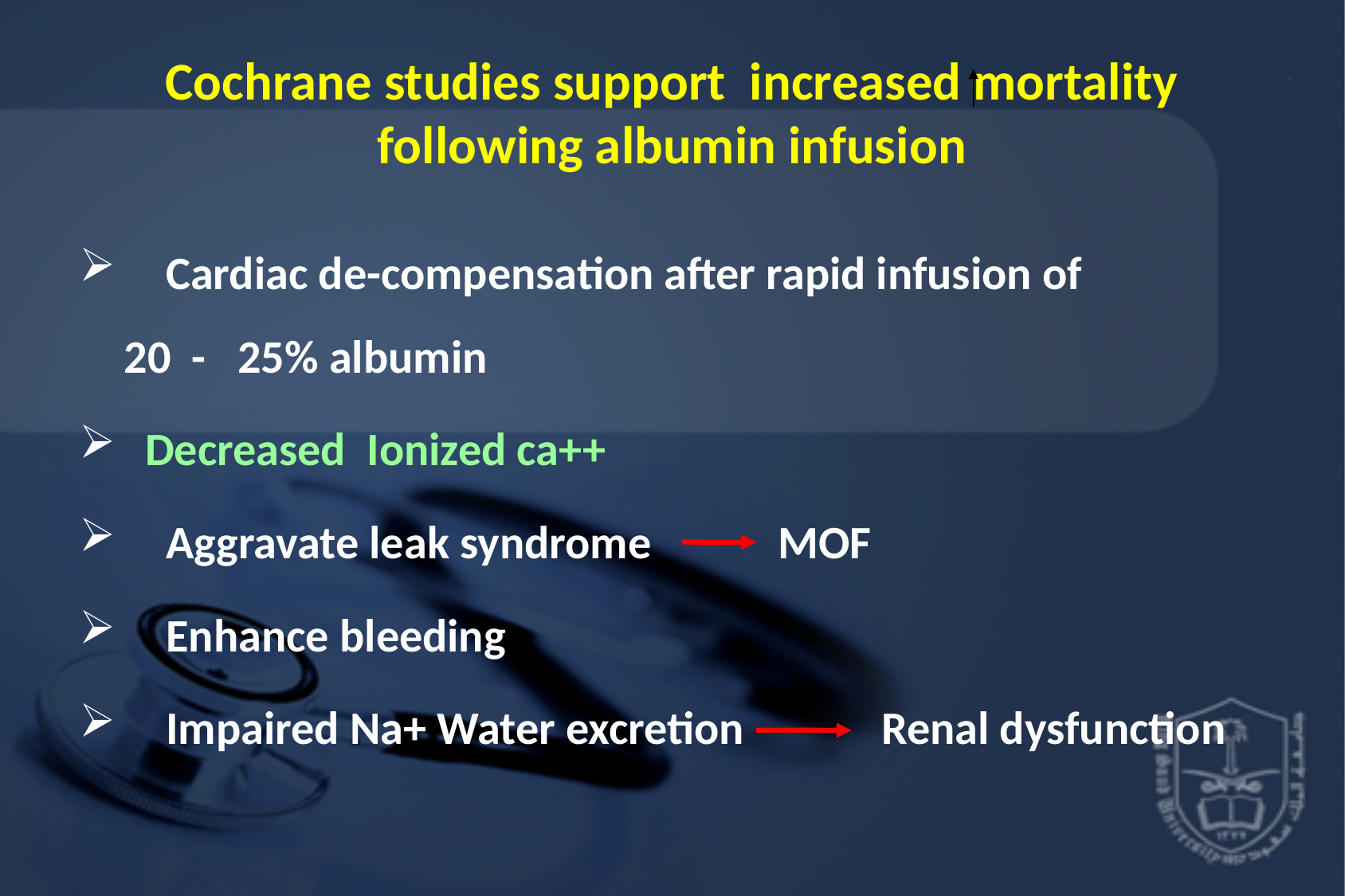

# Cochrane studies support  increased mortality following albumin infusion

    Cardiac de-compensation after rapid infusion of                 20  -   25% albumin
  Decreased  Ionized ca++
    Aggravate leak syndrome            MOF
    Enhance bleeding
    Impaired Na+ Water excretion             Renal dysfunction